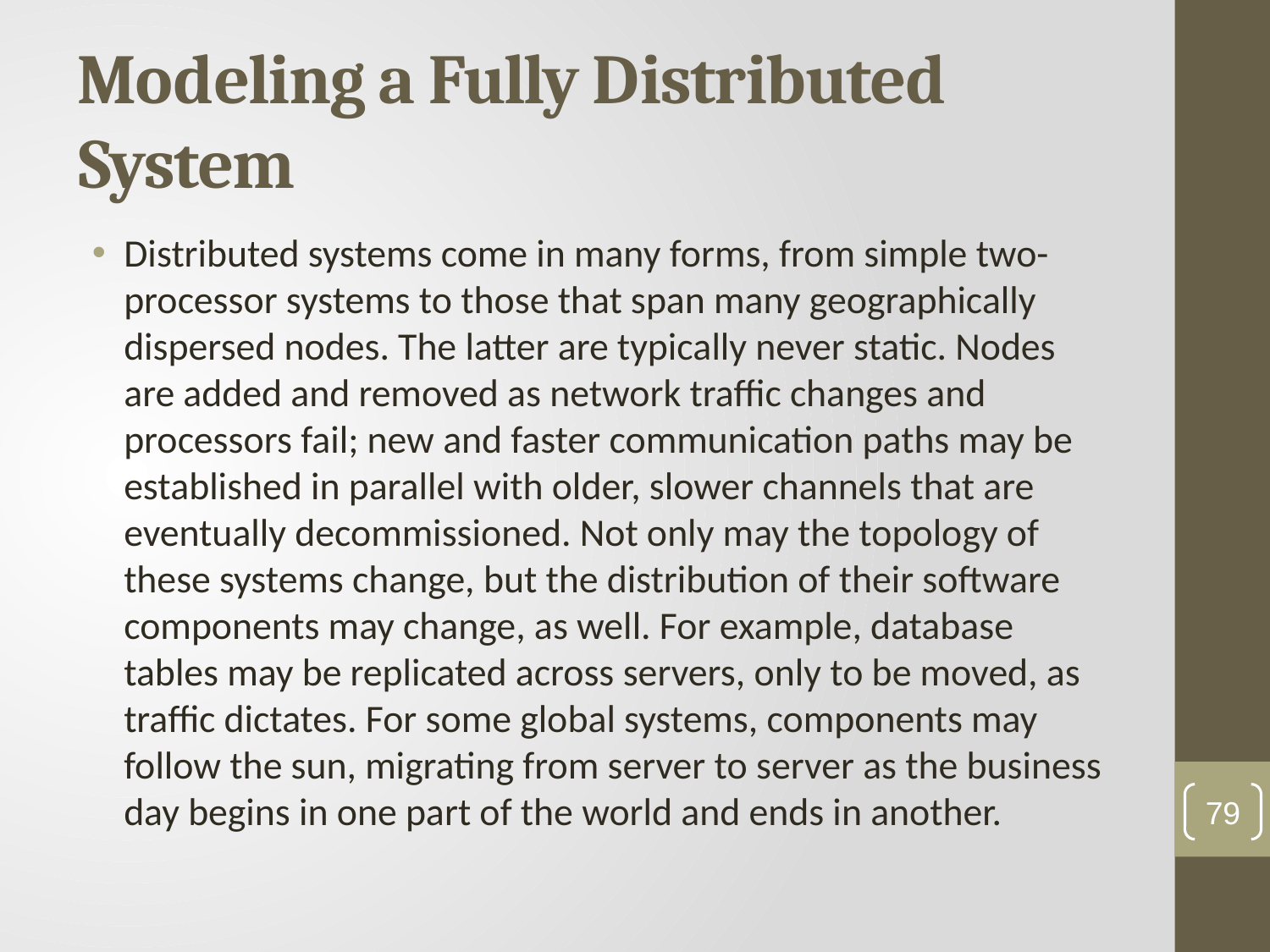

# Modeling a Fully Distributed System
Distributed systems come in many forms, from simple two-processor systems to those that span many geographically dispersed nodes. The latter are typically never static. Nodes are added and removed as network traffic changes and processors fail; new and faster communication paths may be established in parallel with older, slower channels that are eventually decommissioned. Not only may the topology of these systems change, but the distribution of their software components may change, as well. For example, database tables may be replicated across servers, only to be moved, as traffic dictates. For some global systems, components may follow the sun, migrating from server to server as the business day begins in one part of the world and ends in another.
79